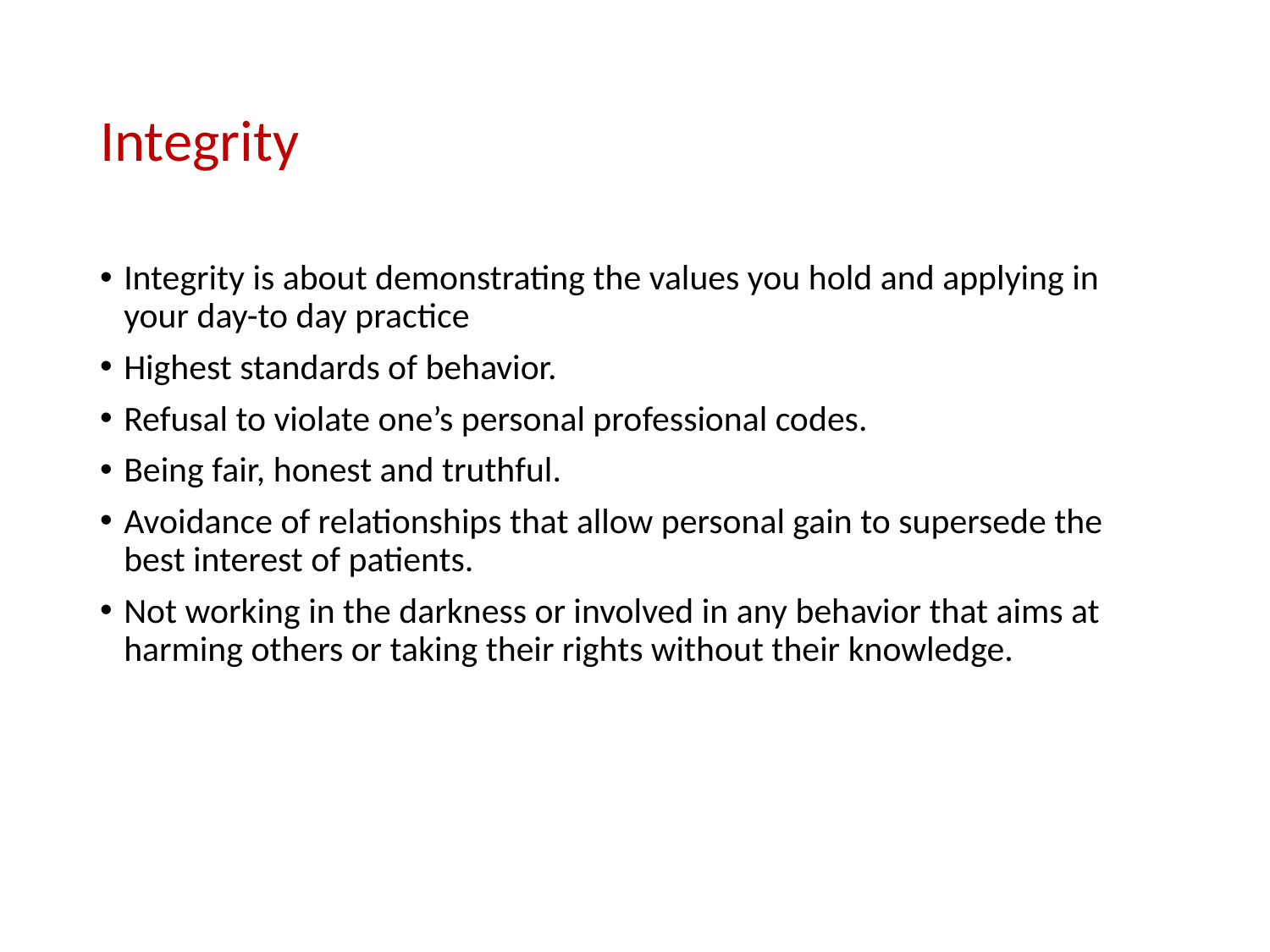

# Integrity
Integrity is about demonstrating the values you hold and applying in your day-to day practice
Highest standards of behavior.
Refusal to violate one’s personal professional codes.
Being fair, honest and truthful.
Avoidance of relationships that allow personal gain to supersede the best interest of patients.
Not working in the darkness or involved in any behavior that aims at harming others or taking their rights without their knowledge.